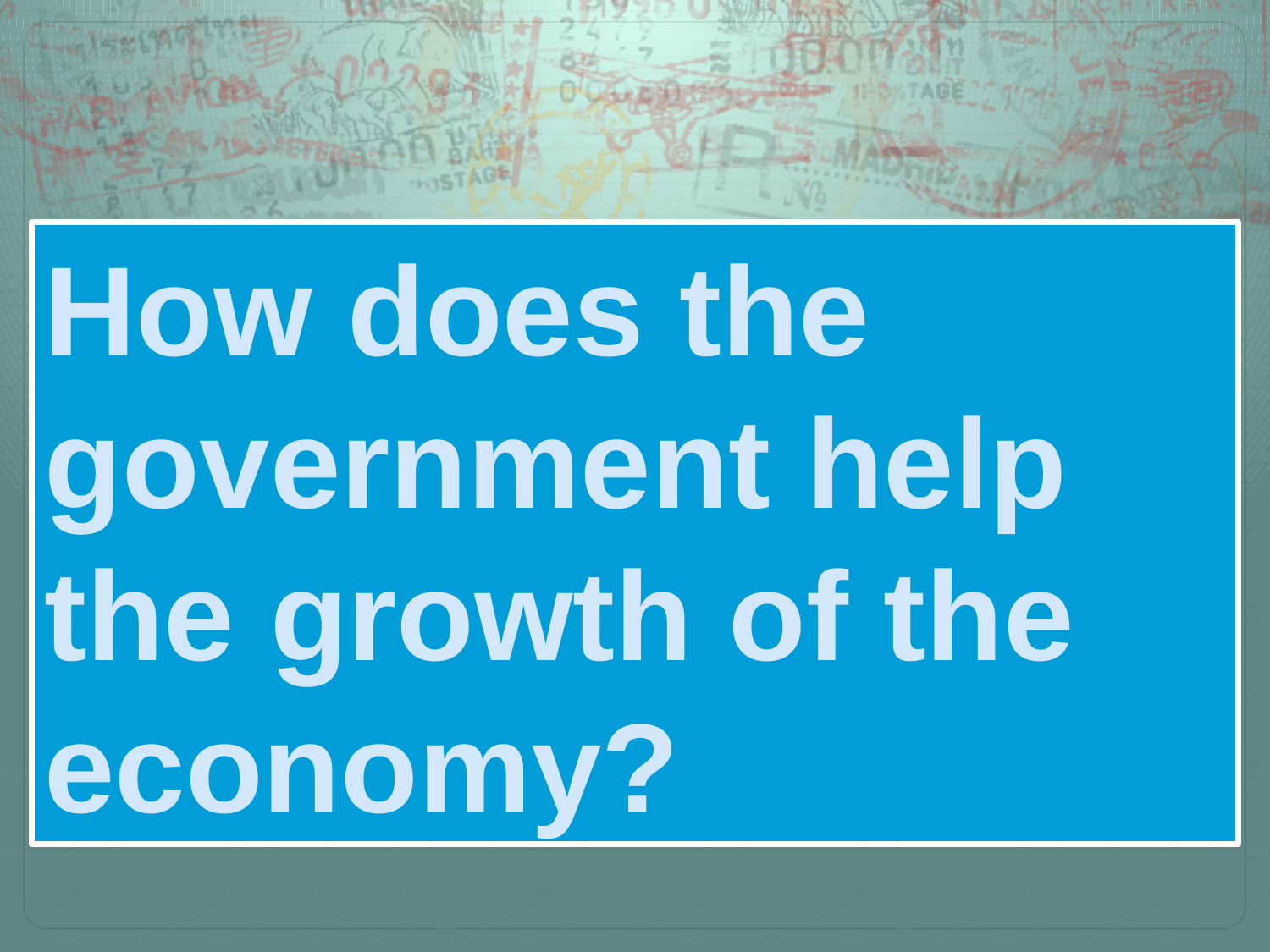

How does the government help the growth of the economy?